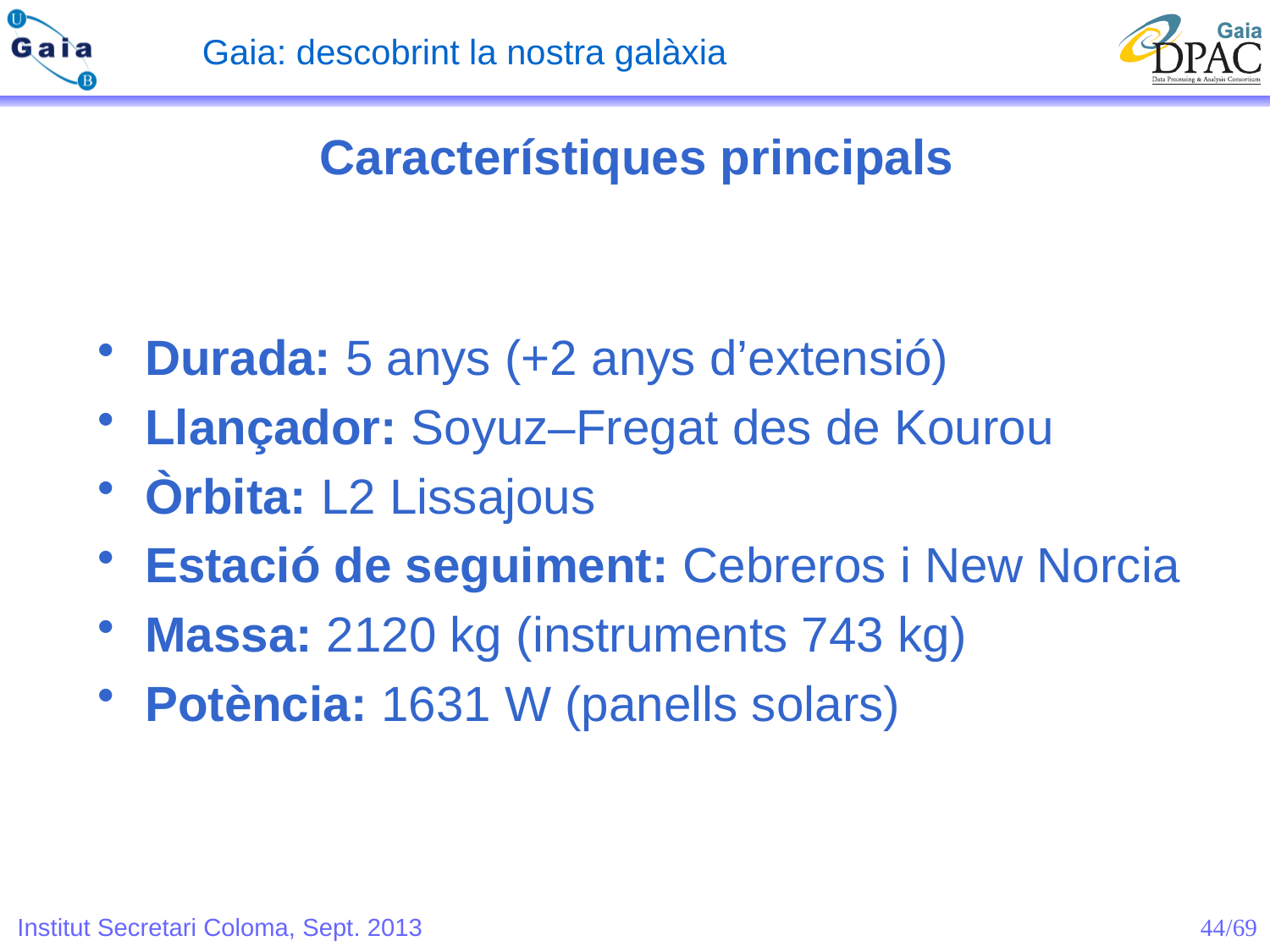

# Característiques principals
Durada: 5 anys (+2 anys d’extensió)
Llançador: Soyuz–Fregat des de Kourou
Òrbita: L2 Lissajous
Estació de seguiment: Cebreros i New Norcia
Massa: 2120 kg (instruments 743 kg)
Potència: 1631 W (panells solars)